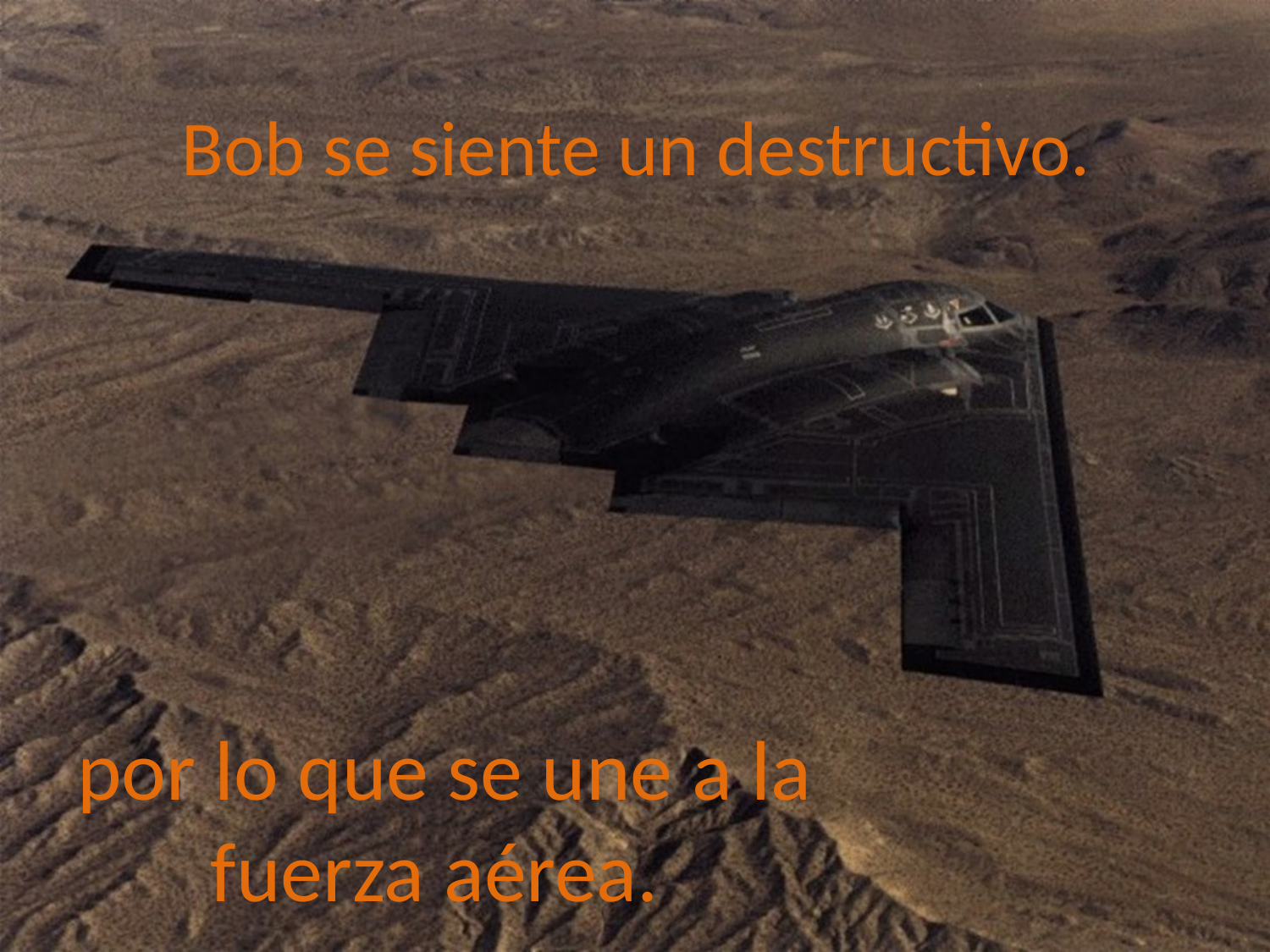

# Bob se siente un destructivo.
por lo que se une a la fuerza aérea.